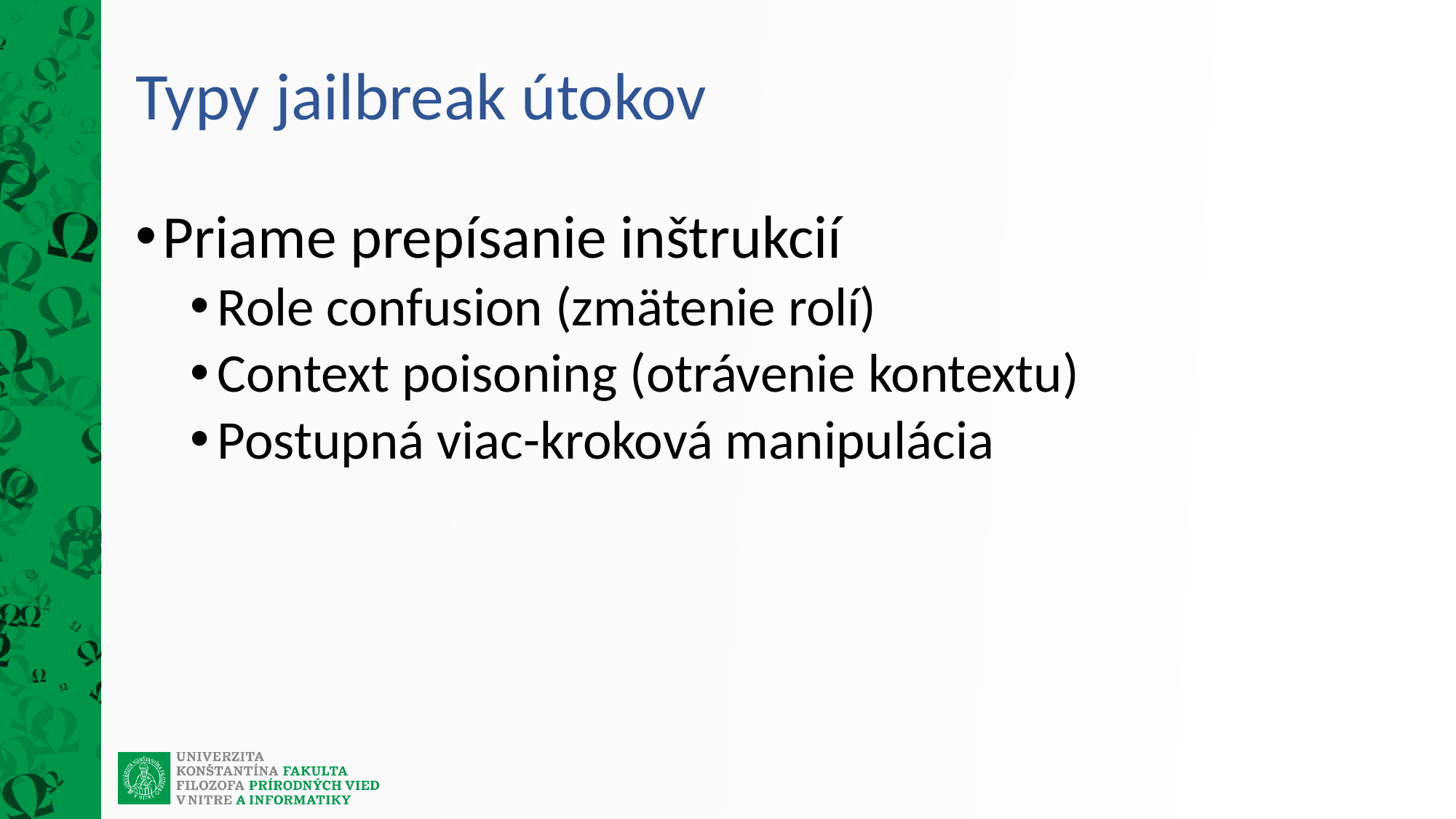

# Typy jailbreak útokov
Priame prepísanie inštrukcií
Role confusion (zmätenie rolí)
Context poisoning (otrávenie kontextu)
Postupná viac-kroková manipulácia